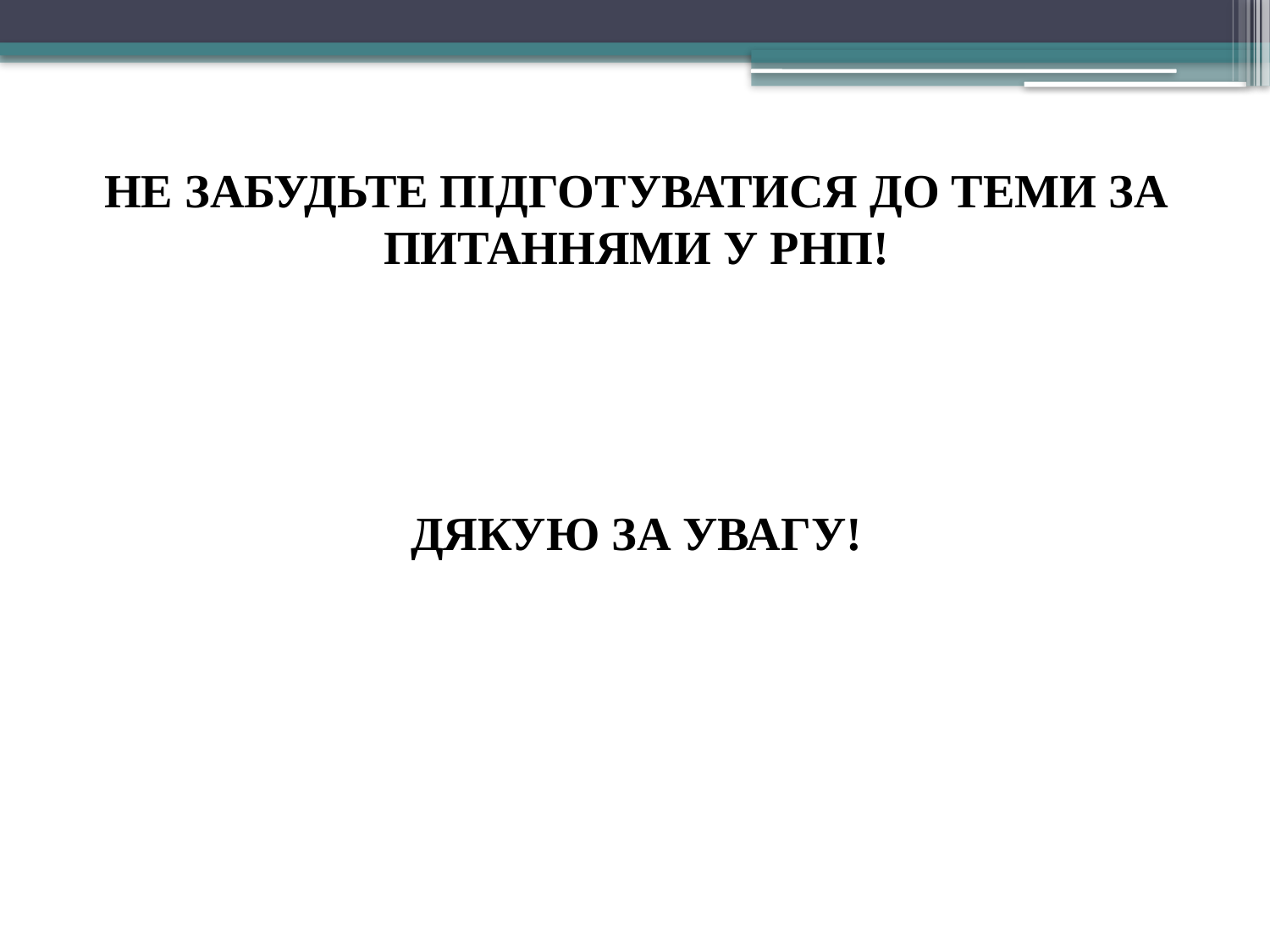

# НЕ ЗАБУДЬТЕ ПІДГОТУВАТИСЯ ДО ТЕМИ ЗА ПИТАННЯМИ У РНП! ДЯКУЮ ЗА УВАГУ!